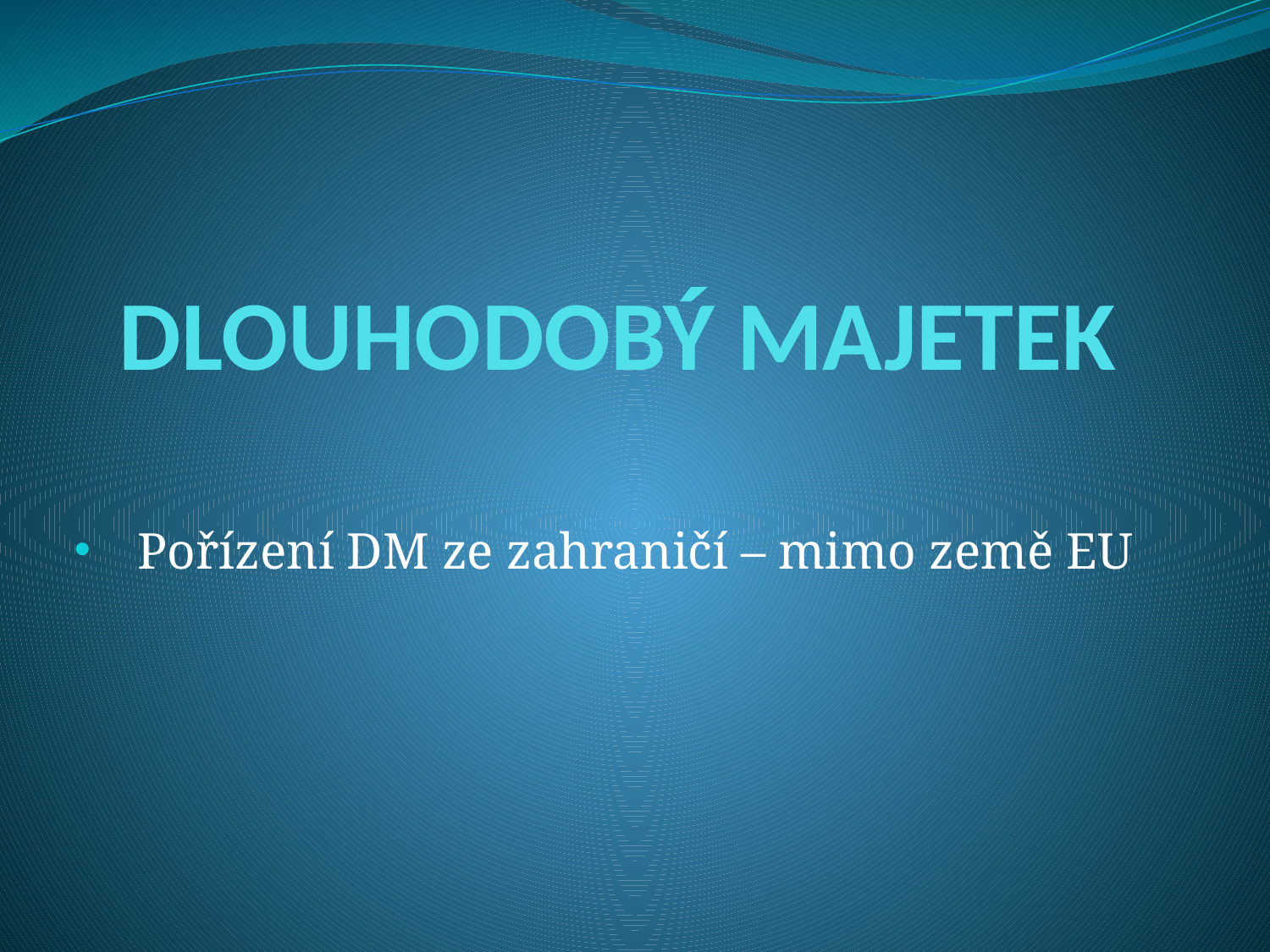

# DLOUHODOBÝ MAJETEK

Pořízení DM ze zahraničí – mimo země EU